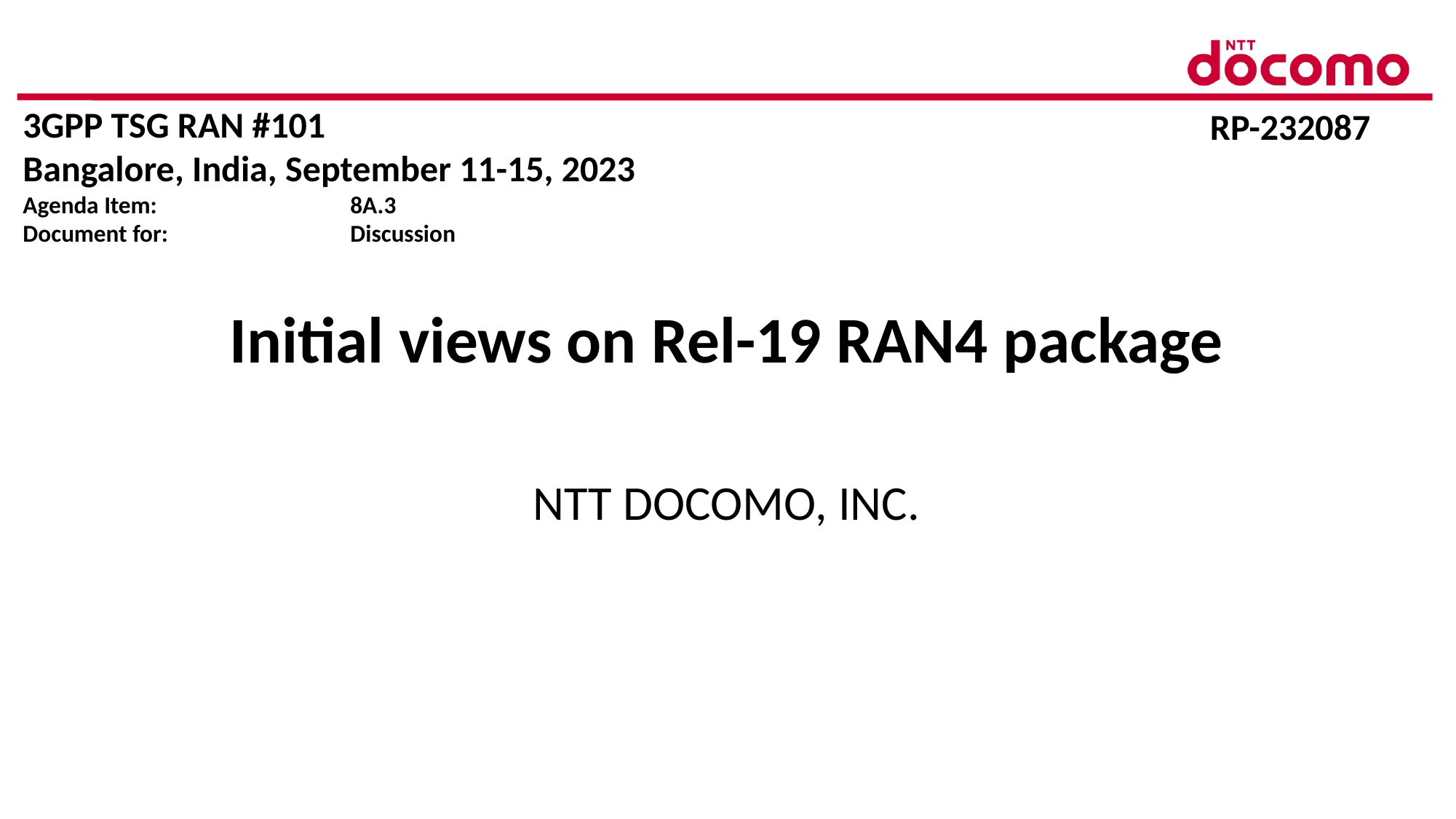

3GPP TSG RAN #101
Bangalore, India, September 11-15, 2023
Agenda Item:		8A.3
Document for:		Discussion
RP-232087
# Initial views on Rel-19 RAN4 package
NTT DOCOMO, INC.